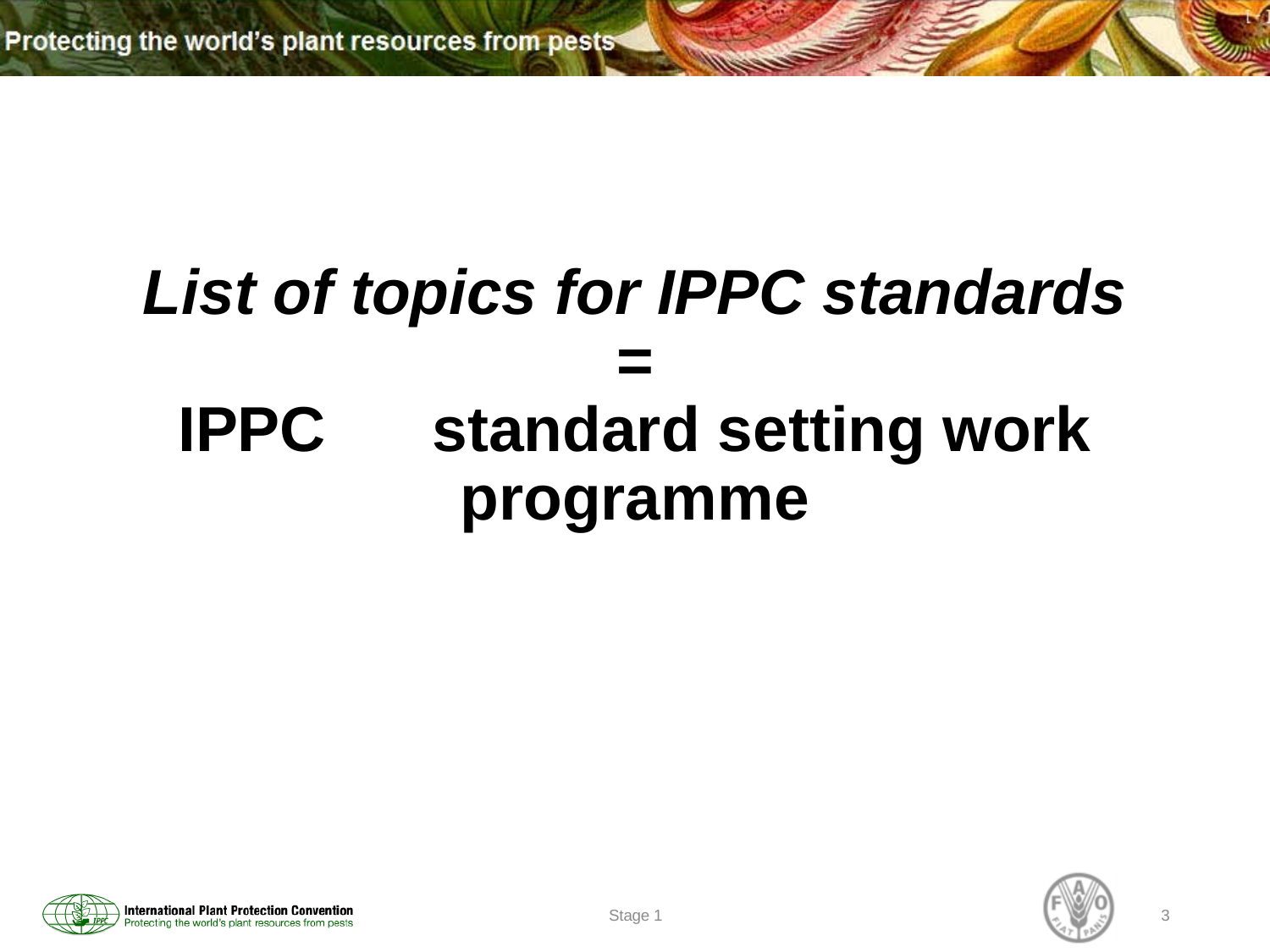

List of topics for IPPC standards
=
IPPC	standard setting work
programme
Stage 1
3